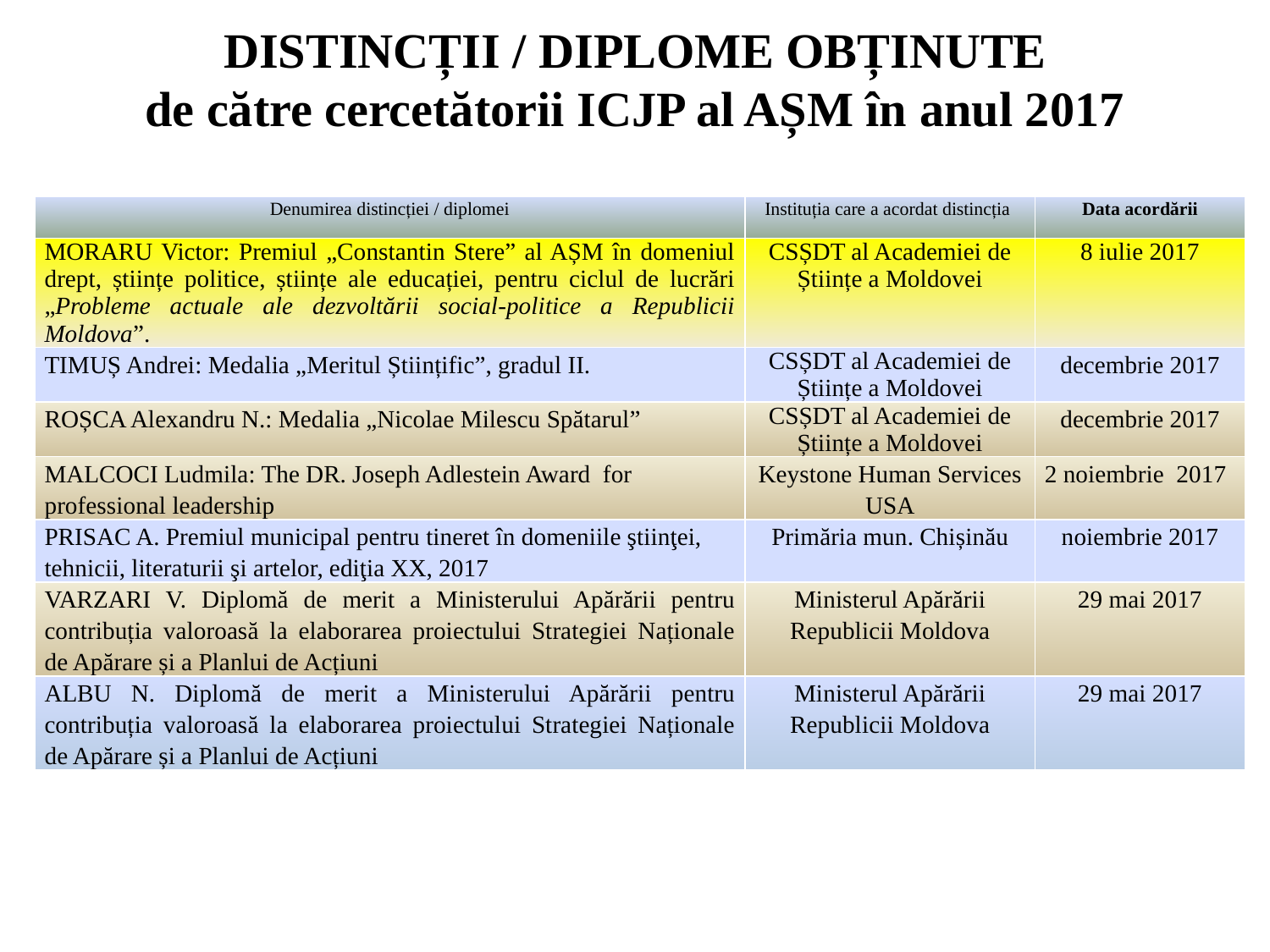

# DISTINCȚII / DIPLOME OBȚINUTE de către cercetătorii ICJP al AȘM în anul 2017
| Denumirea distincției / diplomei | Instituția care a acordat distincția | Data acordării |
| --- | --- | --- |
| MORARU Victor: Premiul „Constantin Stere” al AȘM în domeniul drept, științe politice, științe ale educației, pentru ciclul de lucrări „Probleme actuale ale dezvoltării social-politice a Republicii Moldova”. | CSȘDT al Academiei de Științe a Moldovei | 8 iulie 2017 |
| TIMUȘ Andrei: Medalia „Meritul Științific”, gradul II. | CSȘDT al Academiei de Științe a Moldovei | decembrie 2017 |
| ROȘCA Alexandru N.: Medalia „Nicolae Milescu Spătarul” | CSȘDT al Academiei de Științe a Moldovei | decembrie 2017 |
| MALCOCI Ludmila: The DR. Joseph Adlestein Award for professional leadership | Keystone Human Services USA | 2 noiembrie 2017 |
| PRISAC A. Premiul municipal pentru tineret în domeniile ştiinţei, tehnicii, literaturii şi artelor, ediţia XX, 2017 | Primăria mun. Chișinău | noiembrie 2017 |
| VARZARI V. Diplomă de merit a Ministerului Apărării pentru contribuția valoroasă la elaborarea proiectului Strategiei Naționale de Apărare și a Planlui de Acțiuni | Ministerul Apărării Republicii Moldova | 29 mai 2017 |
| ALBU N. Diplomă de merit a Ministerului Apărării pentru contribuția valoroasă la elaborarea proiectului Strategiei Naționale de Apărare și a Planlui de Acțiuni | Ministerul Apărării Republicii Moldova | 29 mai 2017 |